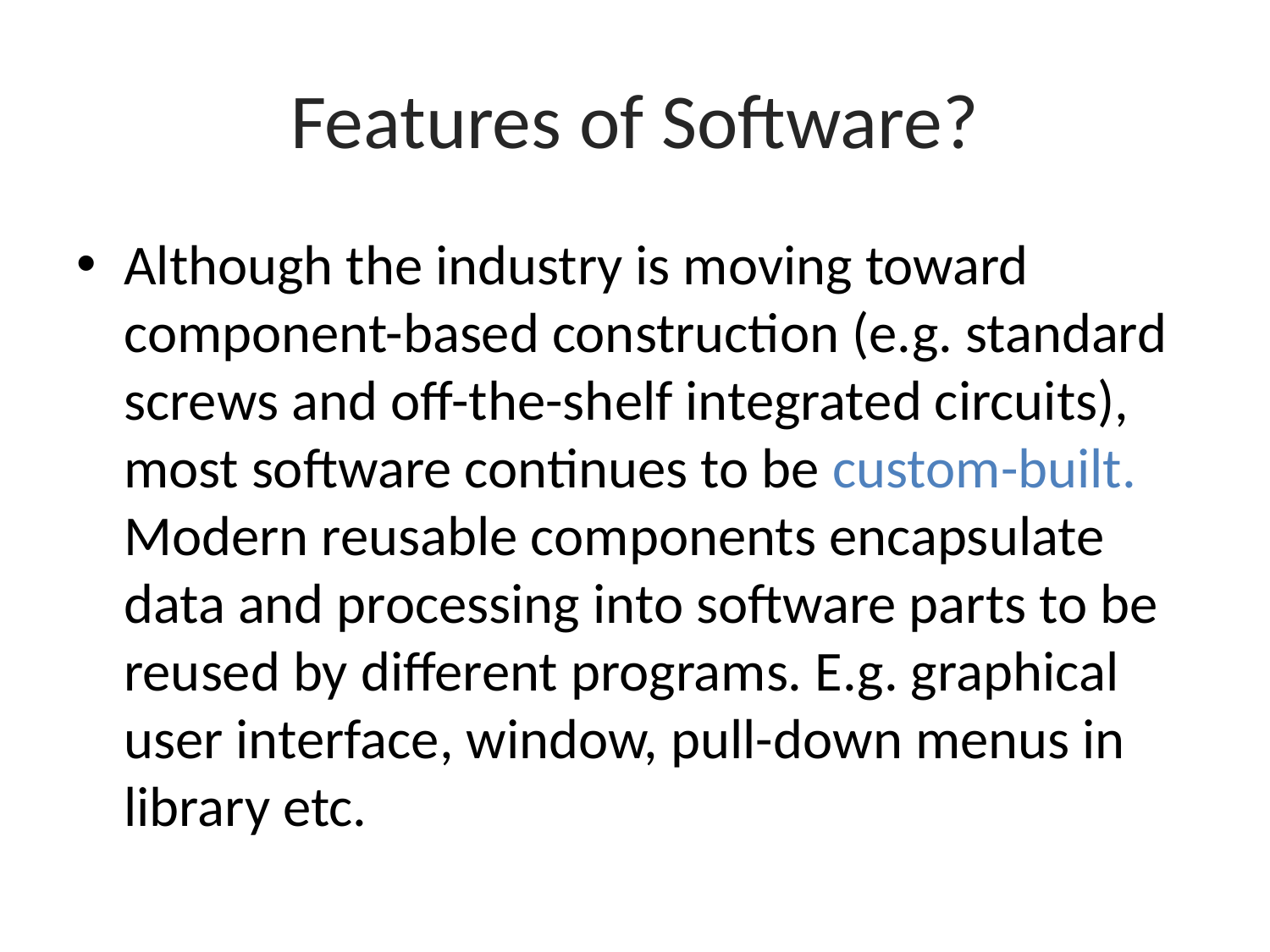

# Features of Software?
Although the industry is moving toward component-based construction (e.g. standard screws and off-the-shelf integrated circuits), most software continues to be custom-built. Modern reusable components encapsulate data and processing into software parts to be reused by different programs. E.g. graphical user interface, window, pull-down menus in library etc.